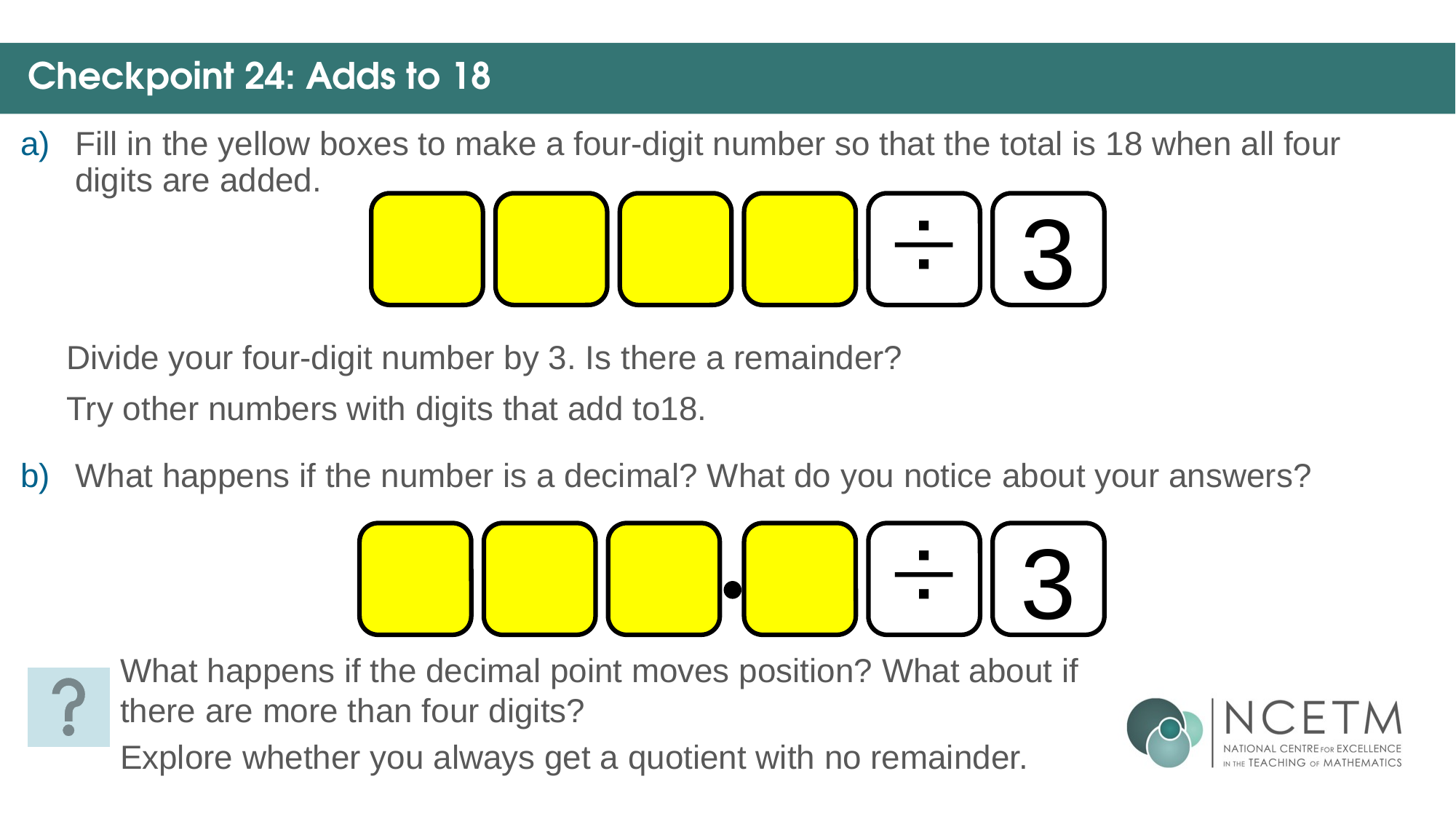

Checkpoint 24: Adds to 18

Fill in the yellow boxes to make a four-digit number so that the total is 18 when all four digits are added.

÷
3
Divide your four-digit number by 3. Is there a remainder?
Try other numbers with digits that add to18.
What happens if the number is a decimal? What do you notice about your answers?

÷
3

What happens if the decimal point moves position? What about if there are more than four digits?
Explore whether you always get a quotient with no remainder.